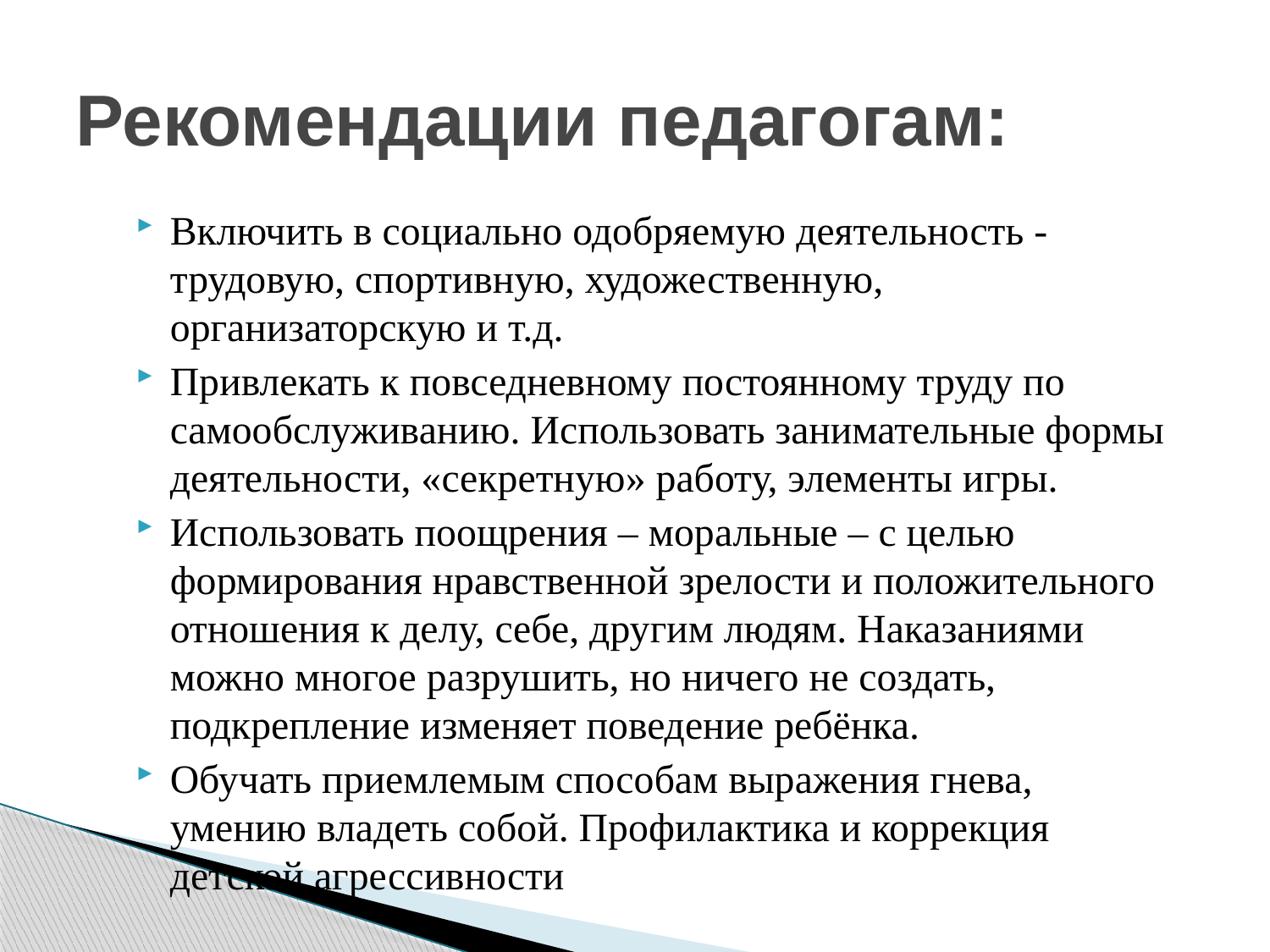

# Рекомендации педагогам:
Включить в социально одобряемую деятельность - трудовую, спортивную, художественную, организаторскую и т.д.
Привлекать к повседневному постоянному труду по самообслуживанию. Использовать занимательные формы деятельности, «секретную» работу, элементы игры.
Использовать поощрения – моральные – с целью формирования нравственной зрелости и положительного отношения к делу, себе, другим людям. Наказаниями можно многое разрушить, но ничего не создать, подкрепление изменяет поведение ребёнка.
Обучать приемлемым способам выражения гнева, умению владеть собой. Профилактика и коррекция детской агрессивности